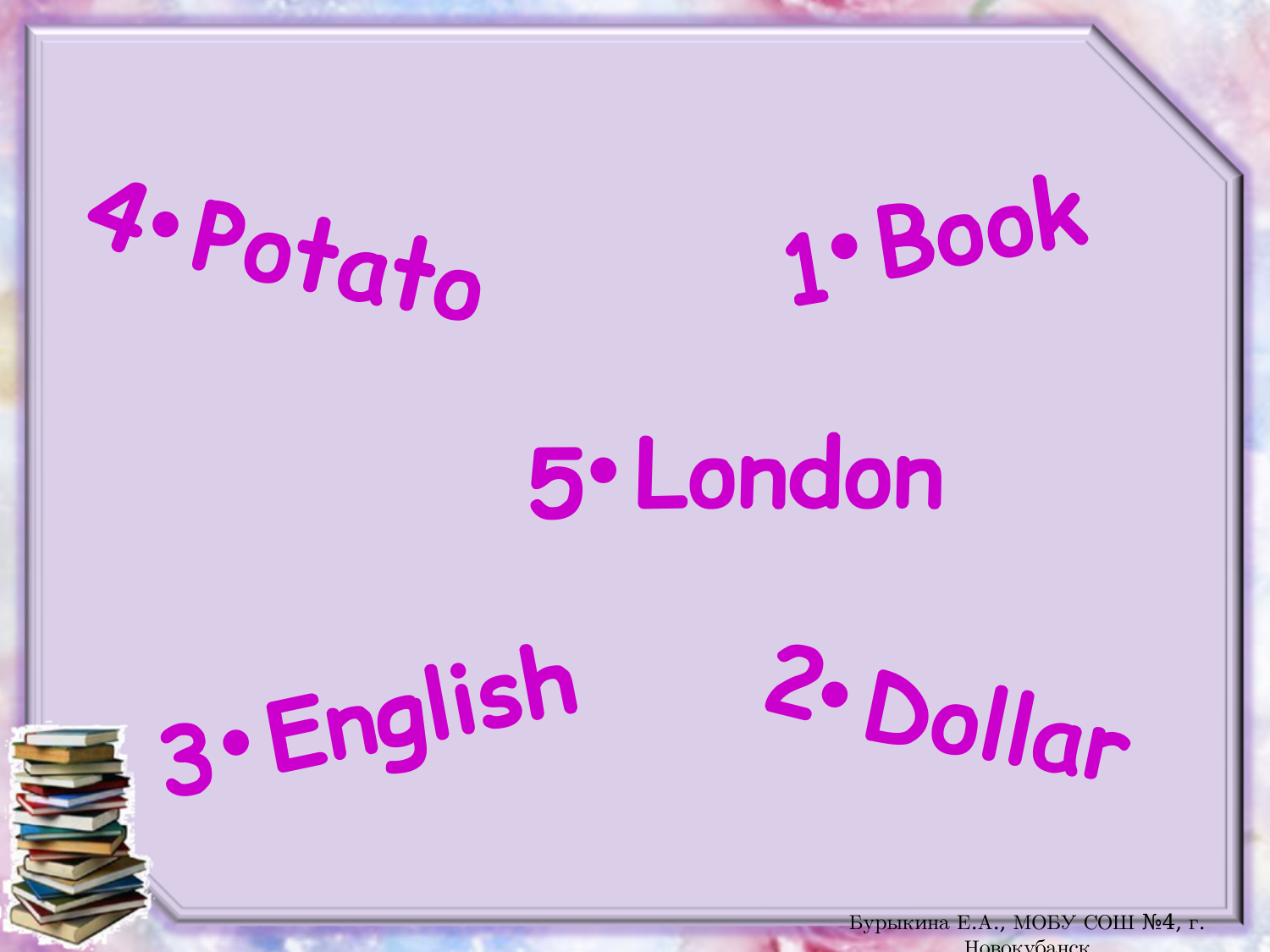

4
Book
Potato
1
London
5
2
English
Dollar
3
Бурыкина Е.А., МОБУ СОШ №4, г. Новокубанск